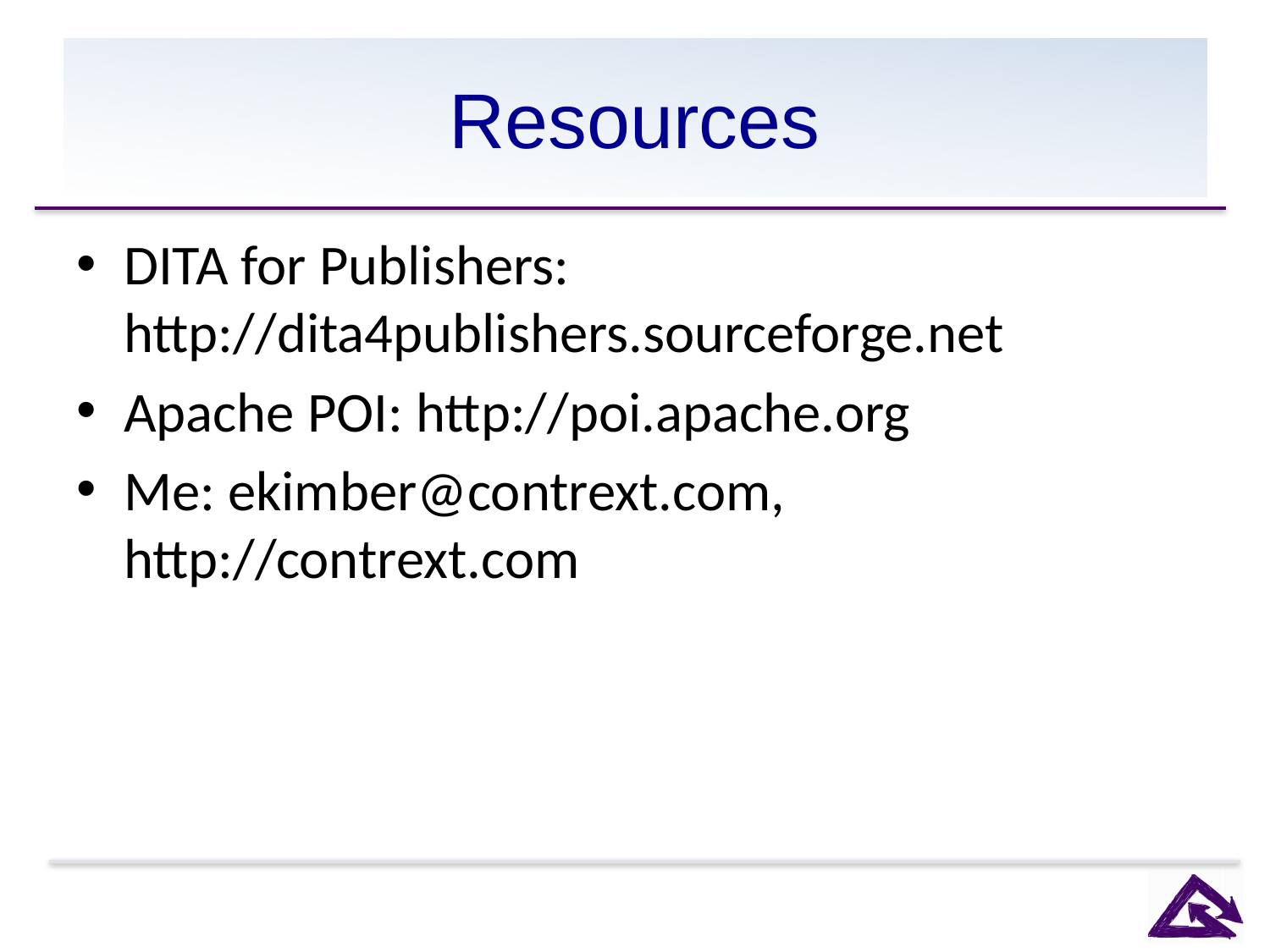

# Resources
DITA for Publishers: http://dita4publishers.sourceforge.net
Apache POI: http://poi.apache.org
Me: ekimber@contrext.com, http://contrext.com